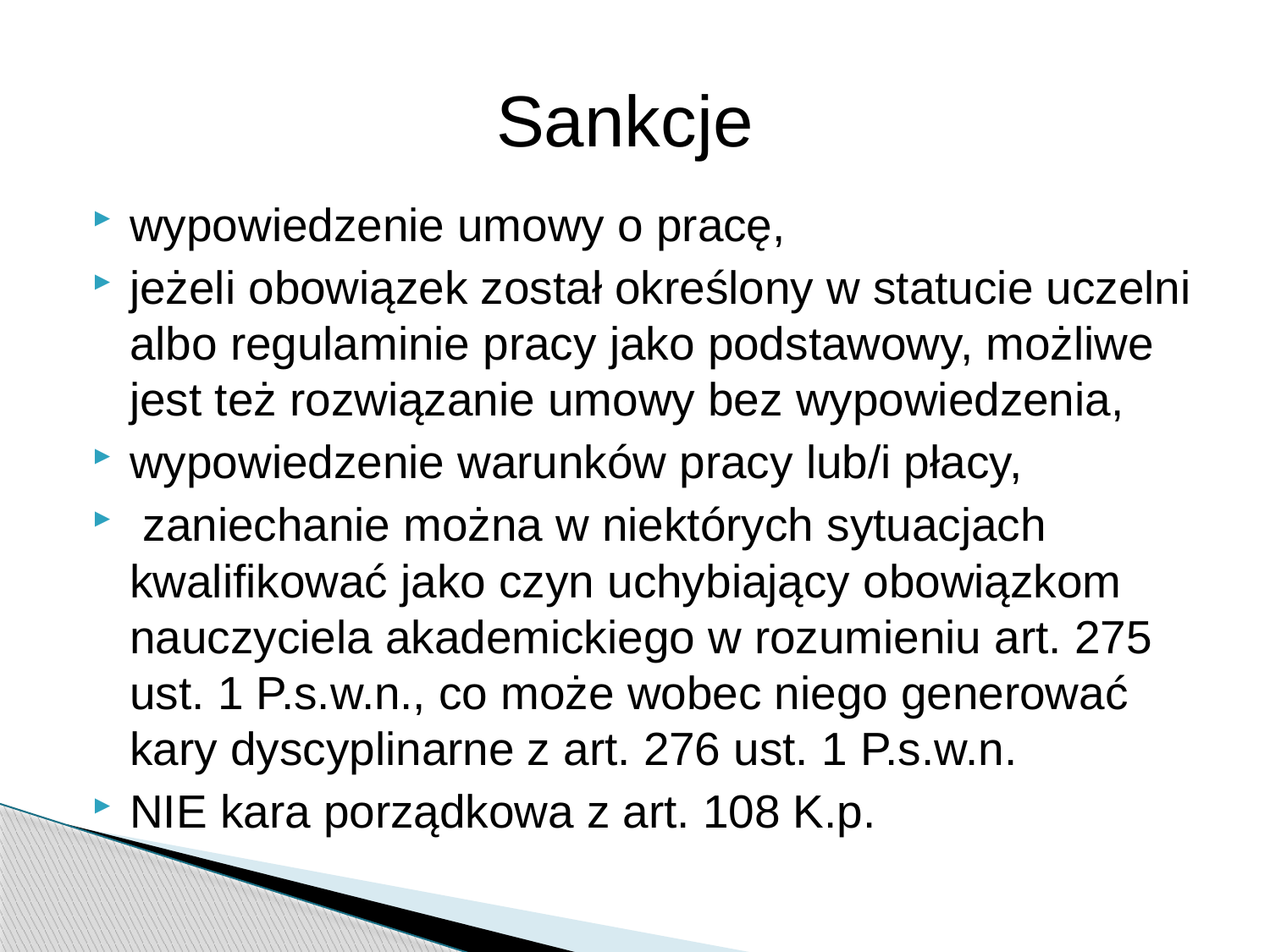

# Sankcje
wypowiedzenie umowy o pracę,
jeżeli obowiązek został określony w statucie uczelni albo regulaminie pracy jako podstawowy, możliwe jest też rozwiązanie umowy bez wypowiedzenia,
wypowiedzenie warunków pracy lub/i płacy,
 zaniechanie można w niektórych sytuacjach kwalifikować jako czyn uchybiający obowiązkom nauczyciela akademickiego w rozumieniu art. 275 ust. 1 P.s.w.n., co może wobec niego generować kary dyscyplinarne z art. 276 ust. 1 P.s.w.n.
NIE kara porządkowa z art. 108 K.p.